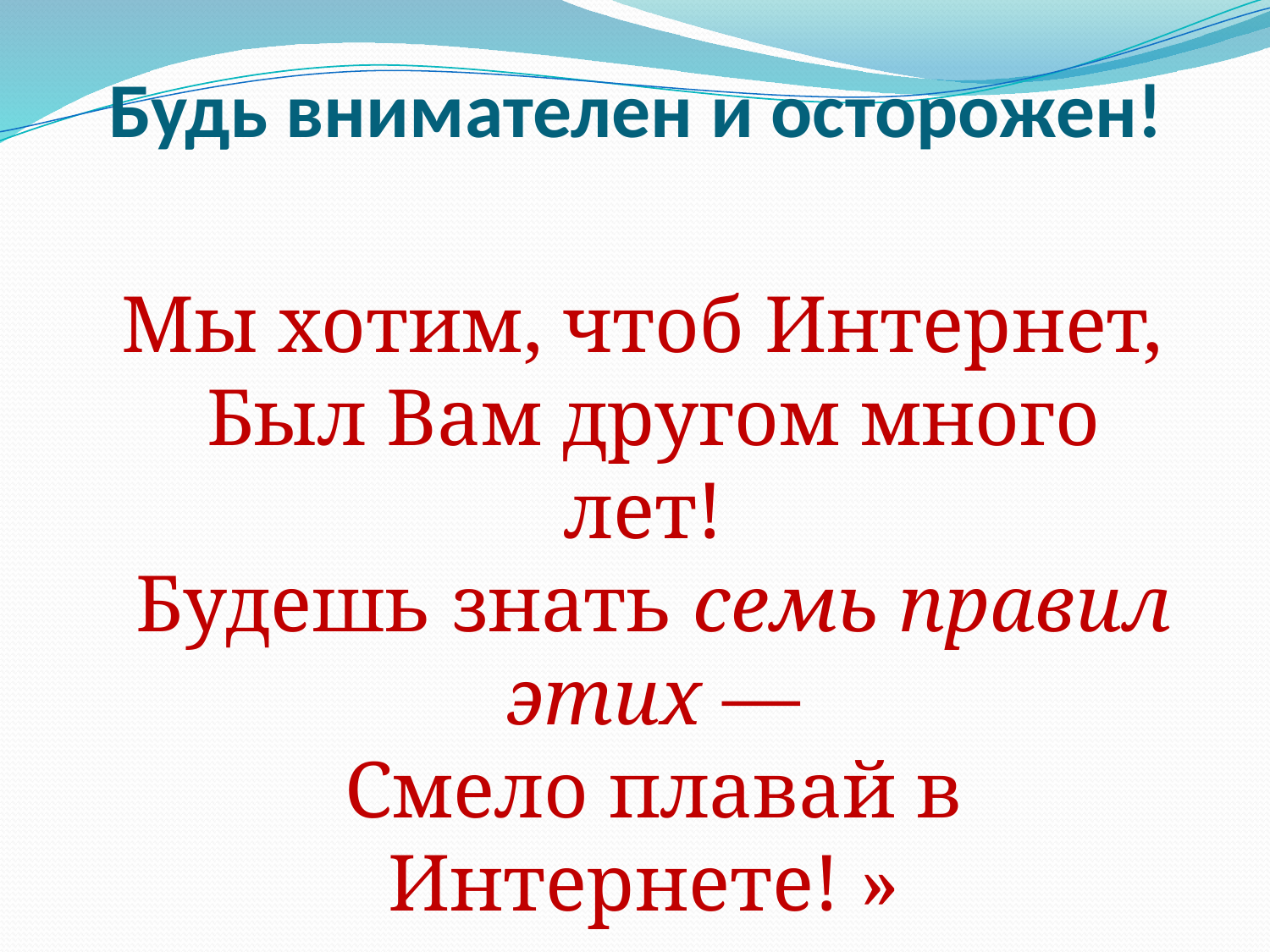

# Будь внимателен и осторожен!
   Мы хотим, чтоб Интернет, 
Был Вам другом много лет! 
Будешь знать семь правил этих —
Смело плавай в Интернете! »